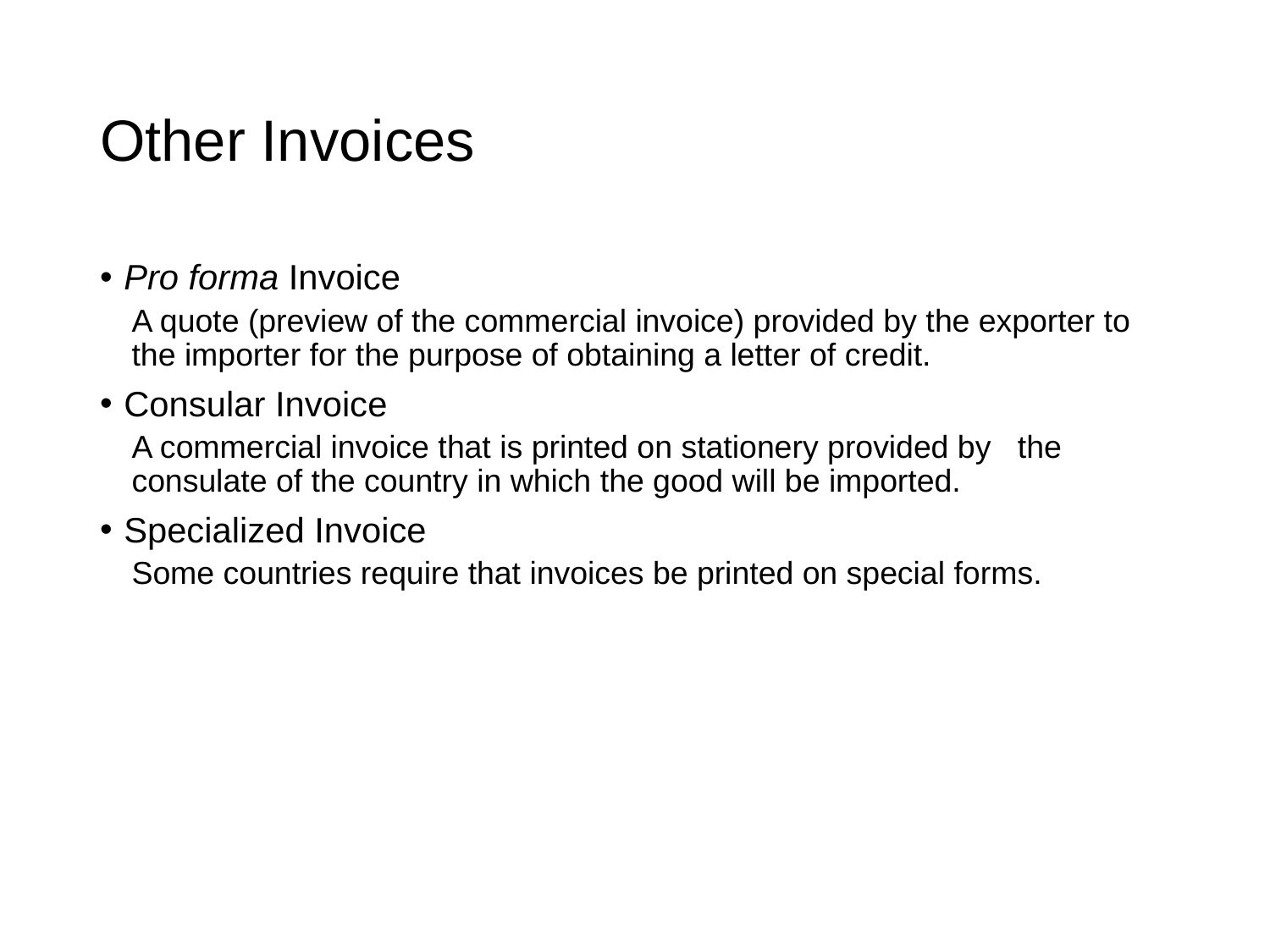

# Other Invoices
Pro forma Invoice
A quote (preview of the commercial invoice) provided by the exporter to the importer for the purpose of obtaining a letter of credit.
Consular Invoice
A commercial invoice that is printed on stationery provided by   the consulate of the country in which the good will be imported.
Specialized Invoice
Some countries require that invoices be printed on special forms.